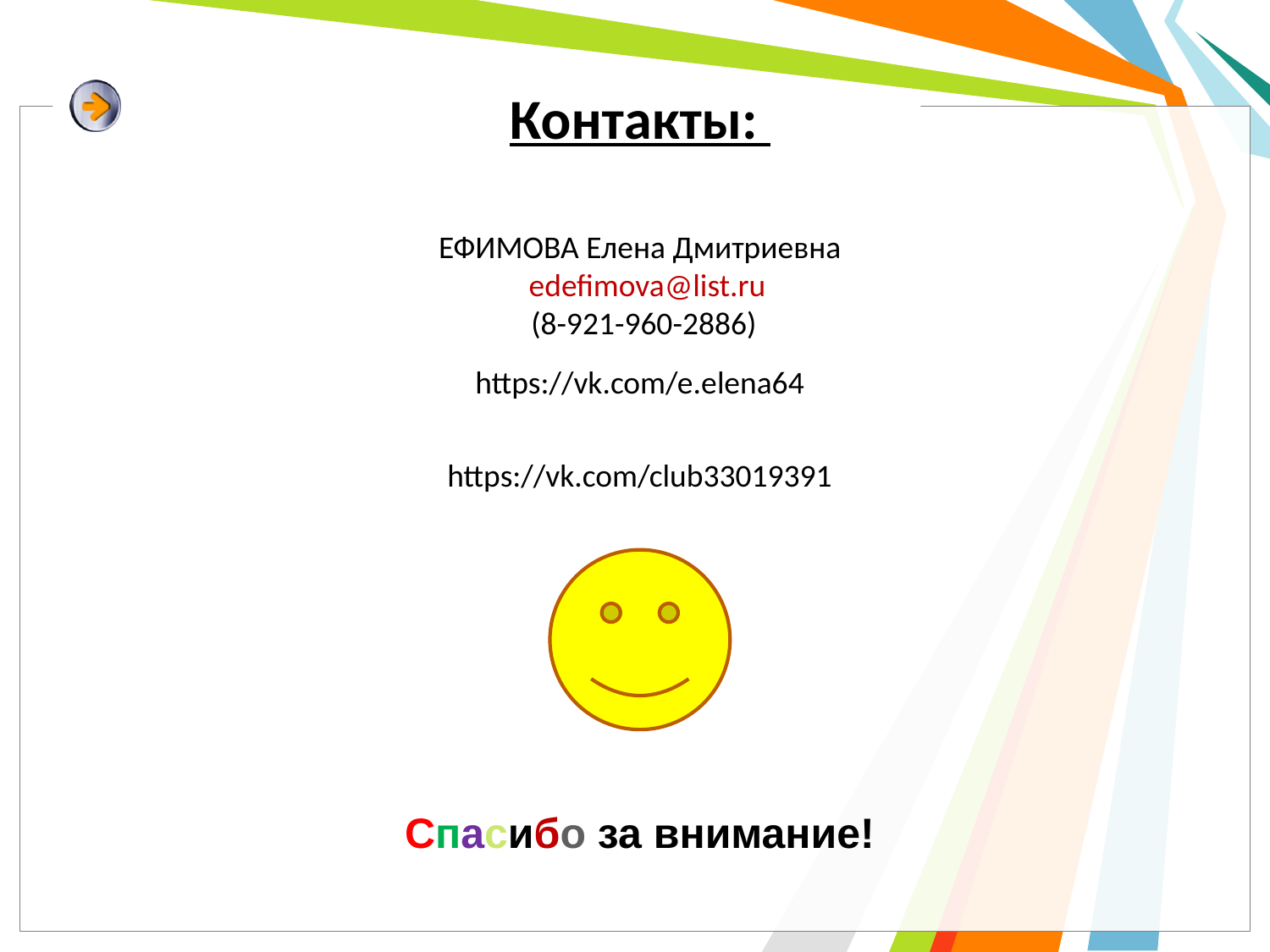

Контакты:

ЕФИМОВА Елена Дмитриевна
  edefimova@list.ru
 (8-921-960-2886)
https://vk.com/e.elena64
https://vk.com/club33019391

Спасибо за внимание!